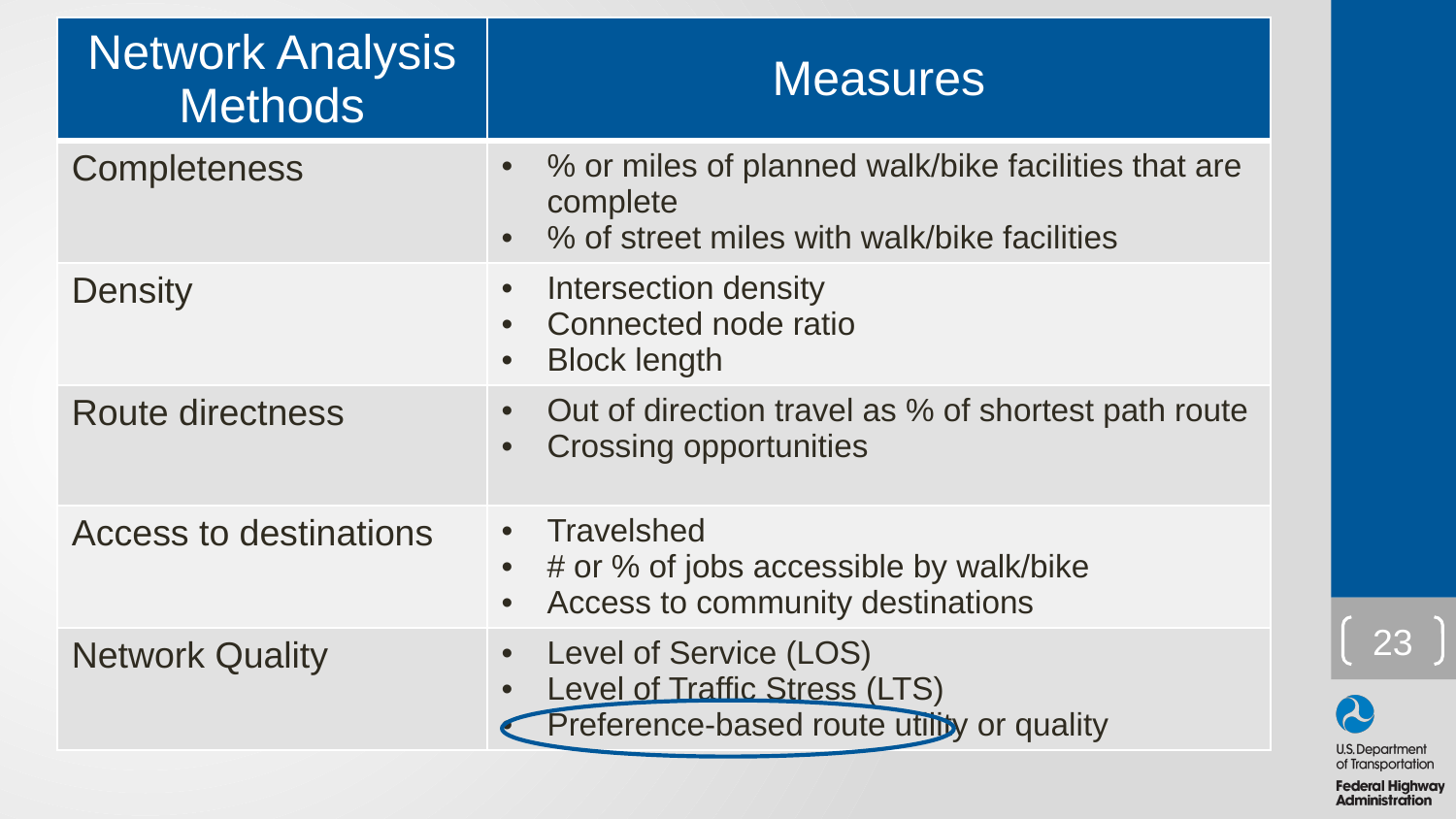

| Network Analysis Methods | Measures |
| --- | --- |
| Completeness | % or miles of planned walk/bike facilities that are complete % of street miles with walk/bike facilities |
| Density | Intersection density Connected node ratio Block length |
| Route directness | Out of direction travel as % of shortest path route Crossing opportunities |
| Access to destinations | Travelshed # or % of jobs accessible by walk/bike Access to community destinations |
| Network Quality | Level of Service (LOS) Level of Traffic Stress (LTS) Preference-based route utility or quality |
23